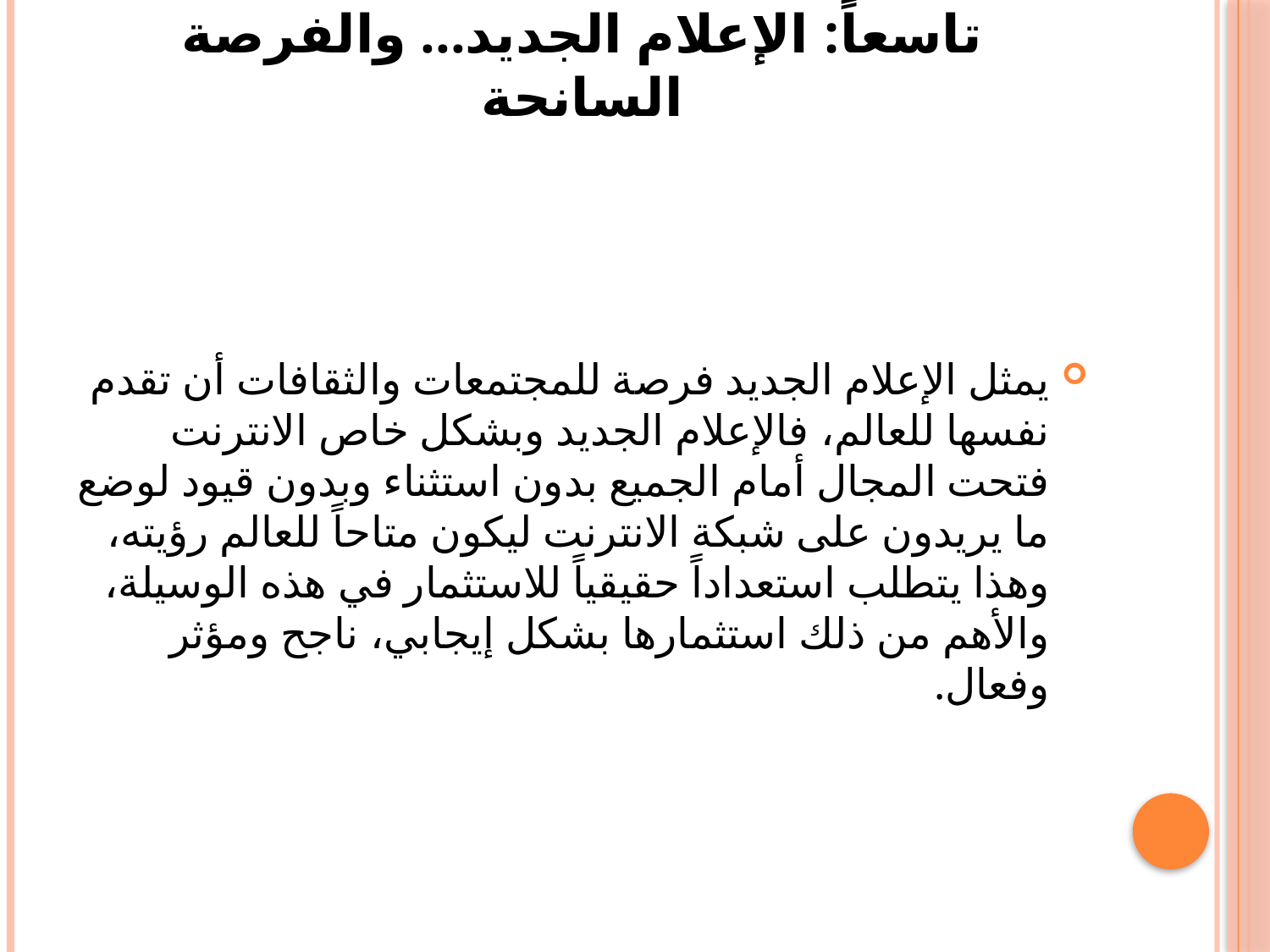

# تاسعاً: الإعلام الجديد... والفرصة السانحة
يمثل الإعلام الجديد فرصة للمجتمعات والثقافات أن تقدم نفسها للعالم، فالإعلام الجديد وبشكل خاص الانترنت فتحت المجال أمام الجميع بدون استثناء وبدون قيود لوضع ما يريدون على شبكة الانترنت ليكون متاحاً للعالم رؤيته، وهذا يتطلب استعداداً حقيقياً للاستثمار في هذه الوسيلة، والأهم من ذلك استثمارها بشكل إيجابي، ناجح ومؤثر وفعال.